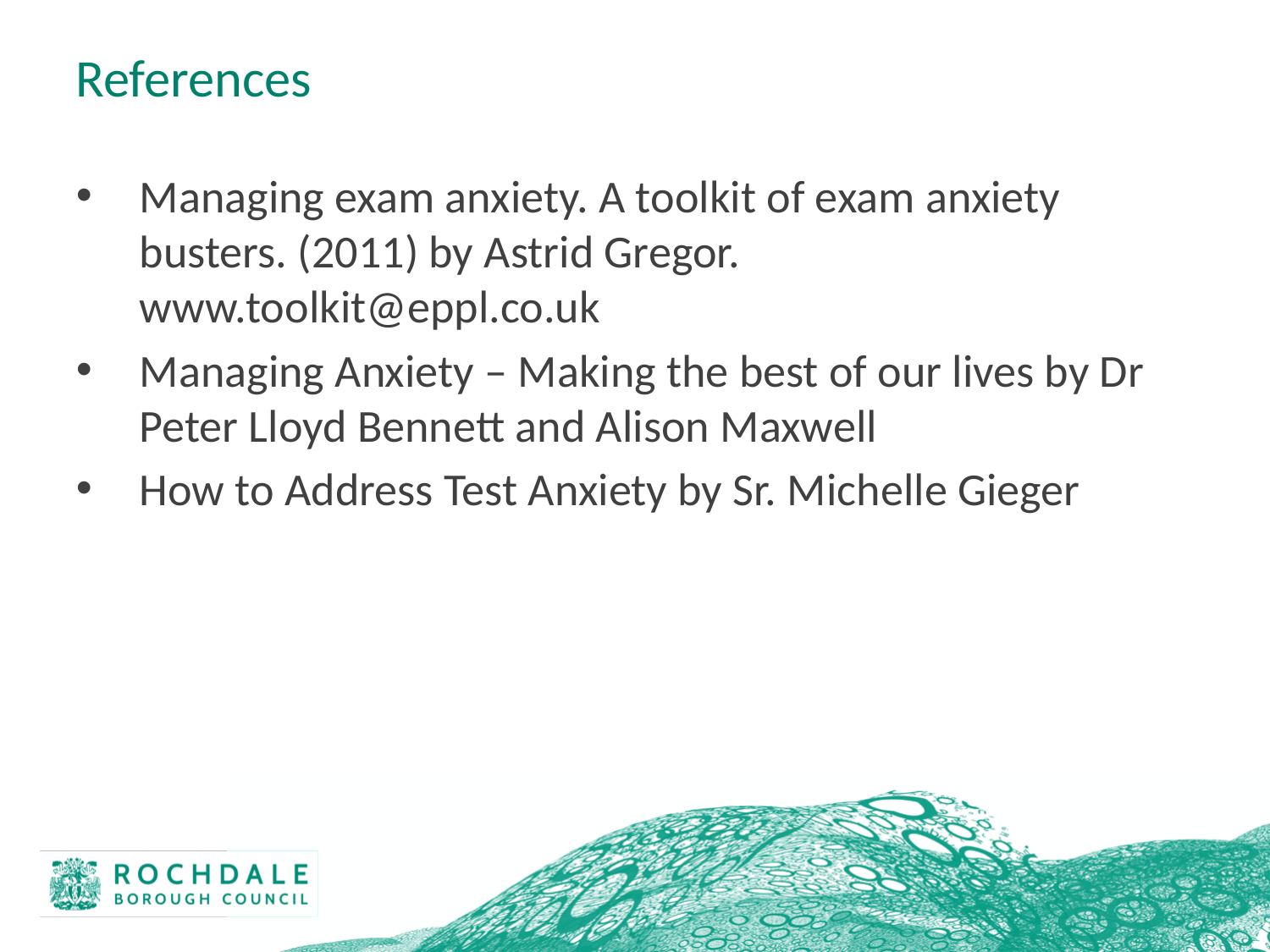

# References
Managing exam anxiety. A toolkit of exam anxiety busters. (2011) by Astrid Gregor. www.toolkit@eppl.co.uk
Managing Anxiety – Making the best of our lives by Dr Peter Lloyd Bennett and Alison Maxwell
How to Address Test Anxiety by Sr. Michelle Gieger